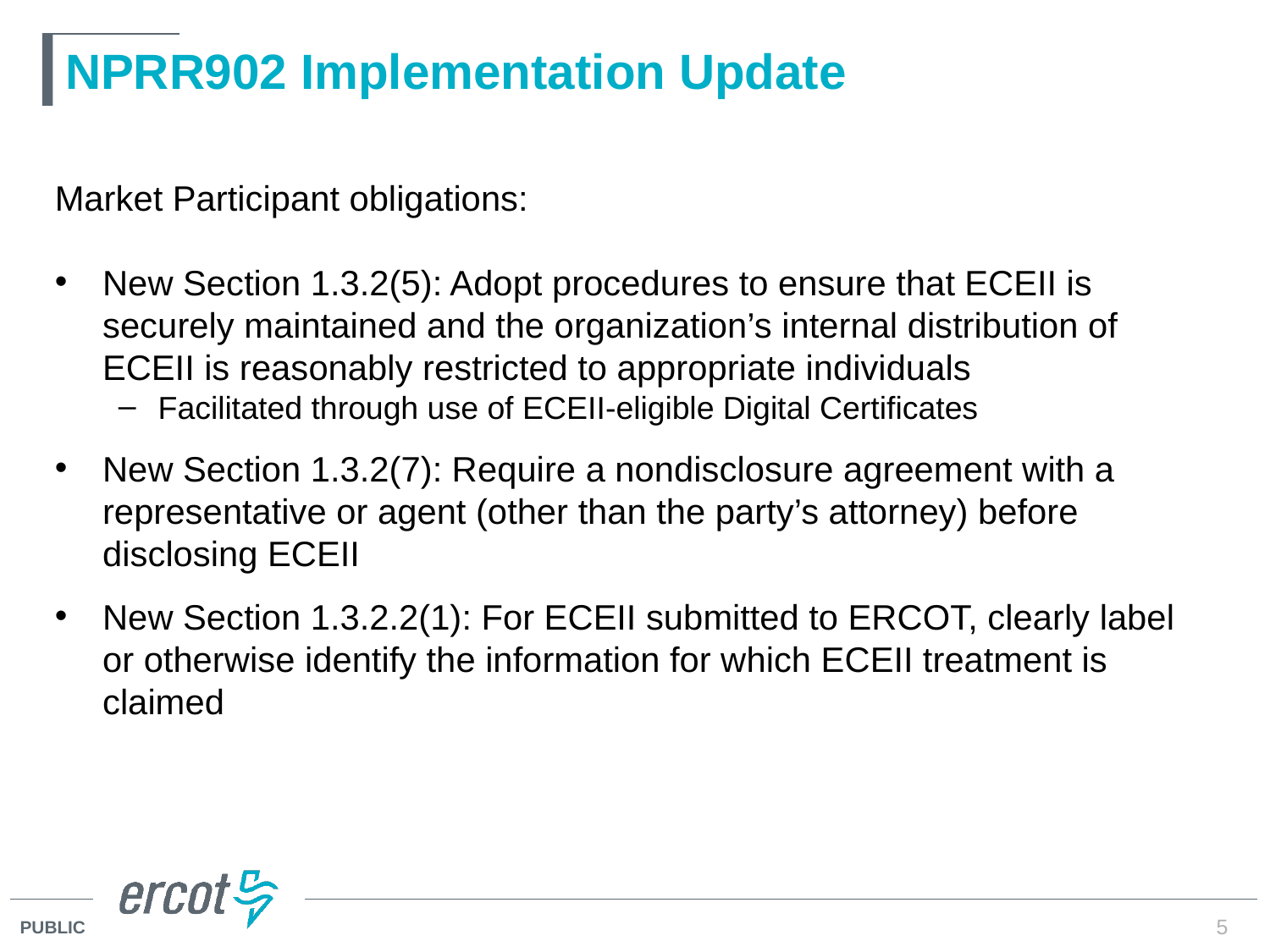

# NPRR902 Implementation Update
Market Participant obligations:

New Section 1.3.2(5): Adopt procedures to ensure that ECEII is securely maintained and the organization’s internal distribution of ECEII is reasonably restricted to appropriate individuals
Facilitated through use of ECEII-eligible Digital Certificates
New Section 1.3.2(7): Require a nondisclosure agreement with a representative or agent (other than the party’s attorney) before disclosing ECEII
New Section 1.3.2.2(1): For ECEII submitted to ERCOT, clearly label or otherwise identify the information for which ECEII treatment is claimed
5